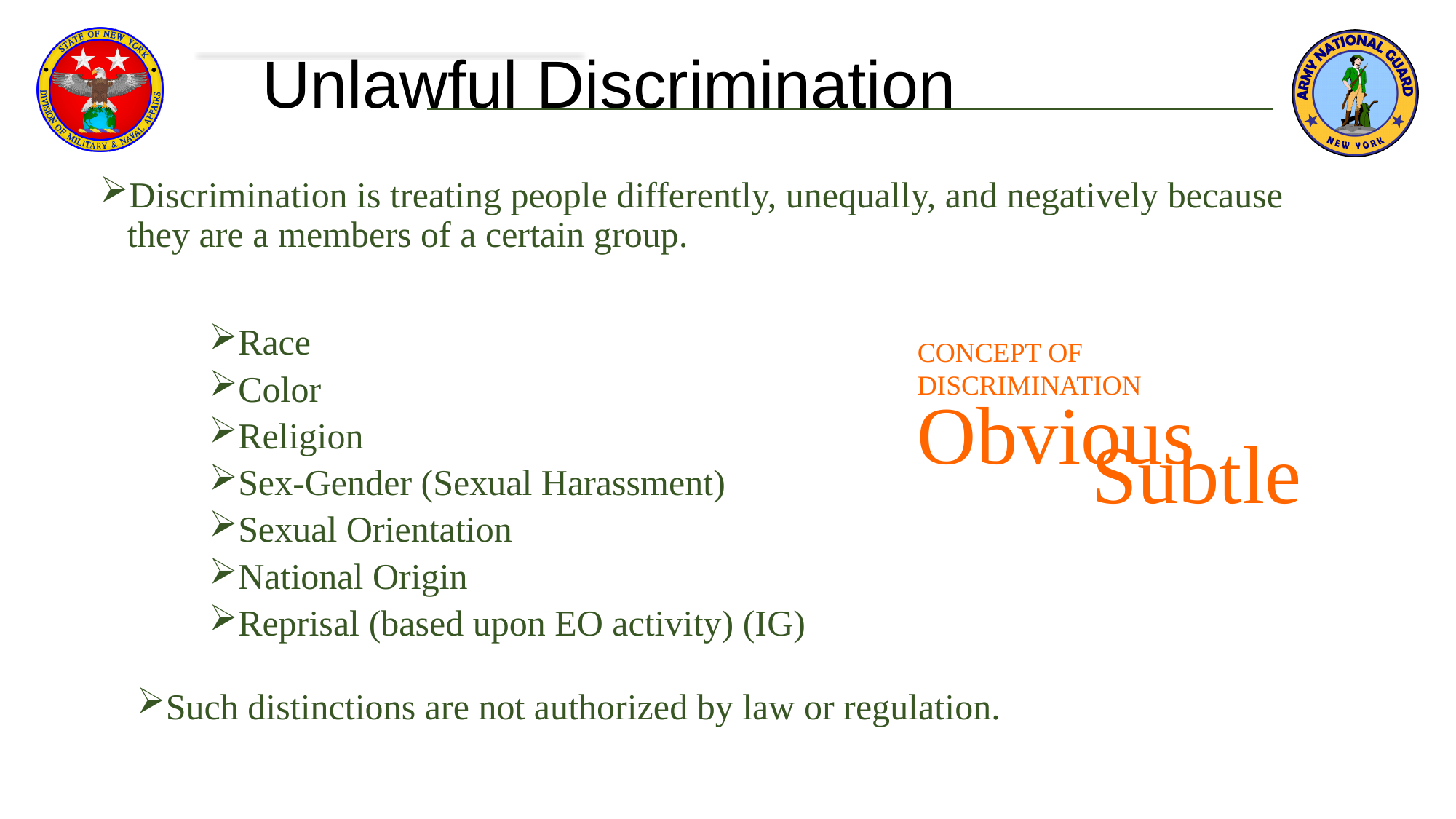

# Unlawful Discrimination
Discrimination is treating people differently, unequally, and negatively because they are a members of a certain group.

Race
Color
Religion
Sex-Gender (Sexual Harassment)
Sexual Orientation
National Origin
Reprisal (based upon EO activity) (IG)

CONCEPT OF DISCRIMINATION

Obvious
Subtle
Such distinctions are not authorized by law or regulation.